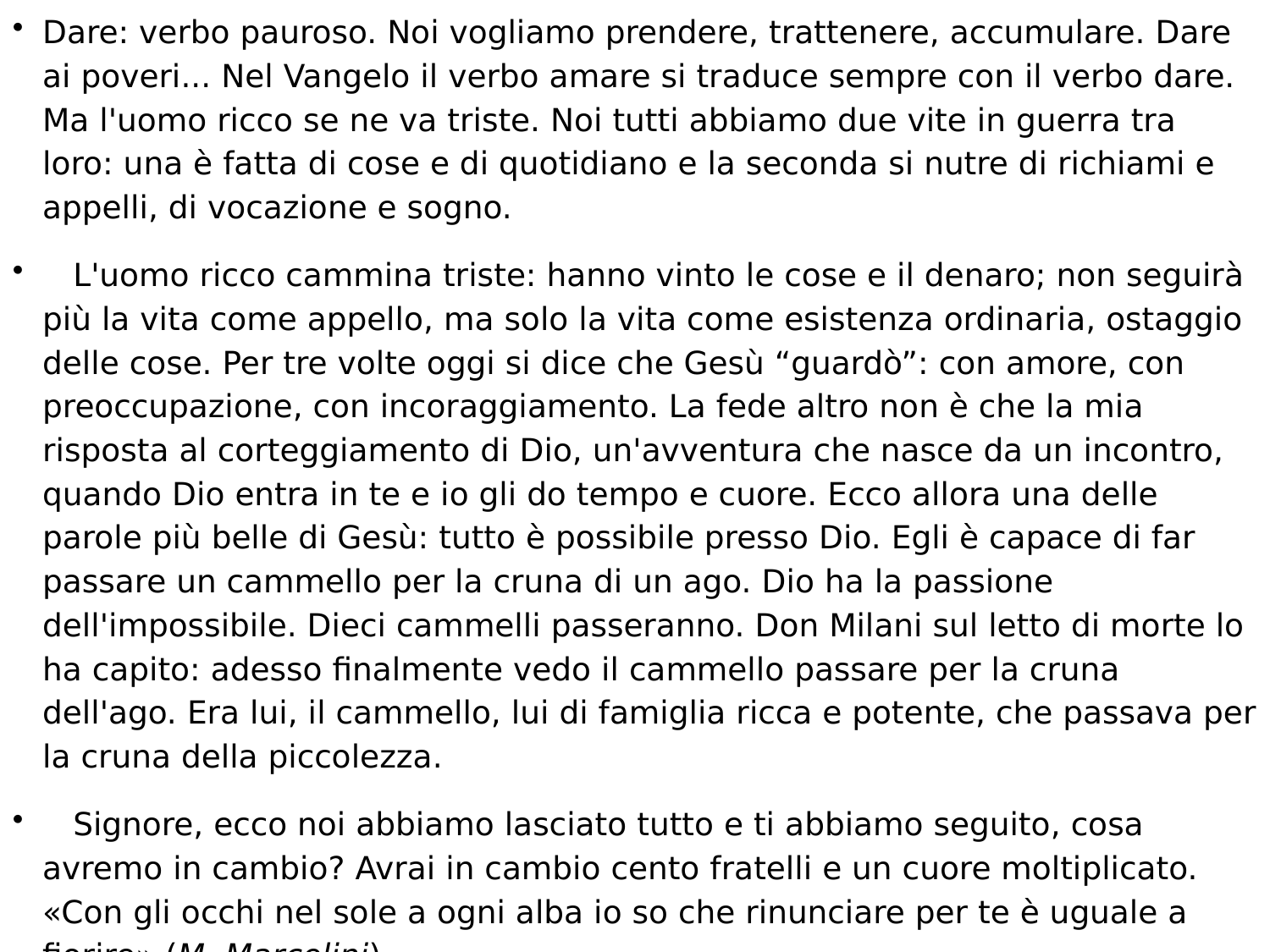

Dare: verbo pauroso. Noi vogliamo prendere, trattenere, accumulare. Dare ai poveri... Nel Vangelo il verbo amare si traduce sempre con il verbo dare. Ma l'uomo ricco se ne va triste. Noi tutti abbiamo due vite in guerra tra loro: una è fatta di cose e di quotidiano e la seconda si nutre di richiami e appelli, di vocazione e sogno.
   L'uomo ricco cammina triste: hanno vinto le cose e il denaro; non seguirà più la vita come appello, ma solo la vita come esistenza ordinaria, ostaggio delle cose. Per tre volte oggi si dice che Gesù “guardò”: con amore, con preoccupazione, con incoraggiamento. La fede altro non è che la mia risposta al corteggiamento di Dio, un'avventura che nasce da un incontro, quando Dio entra in te e io gli do tempo e cuore. Ecco allora una delle parole più belle di Gesù: tutto è possibile presso Dio. Egli è capace di far passare un cammello per la cruna di un ago. Dio ha la passione dell'impossibile. Dieci cammelli passeranno. Don Milani sul letto di morte lo ha capito: adesso finalmente vedo il cammello passare per la cruna dell'ago. Era lui, il cammello, lui di famiglia ricca e potente, che passava per la cruna della piccolezza.
   Signore, ecco noi abbiamo lasciato tutto e ti abbiamo seguito, cosa avremo in cambio? Avrai in cambio cento fratelli e un cuore moltiplicato. «Con gli occhi nel sole a ogni alba io so che rinunciare per te è uguale a fiorire» (M. Marcolini).